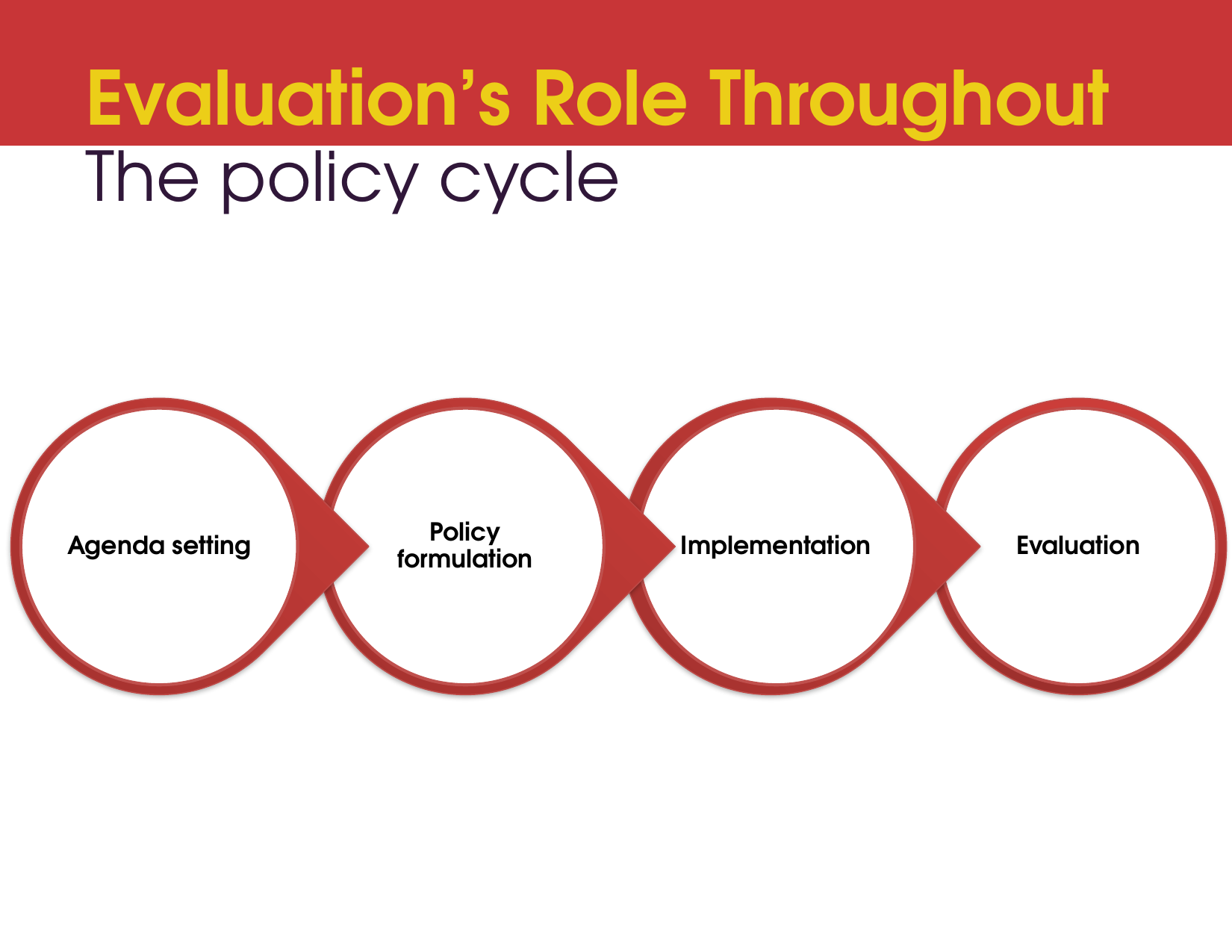

# Evaluation’s Role Throughout
The policy cycle
Evaluation
Implementation
Policy formulation
Agenda setting